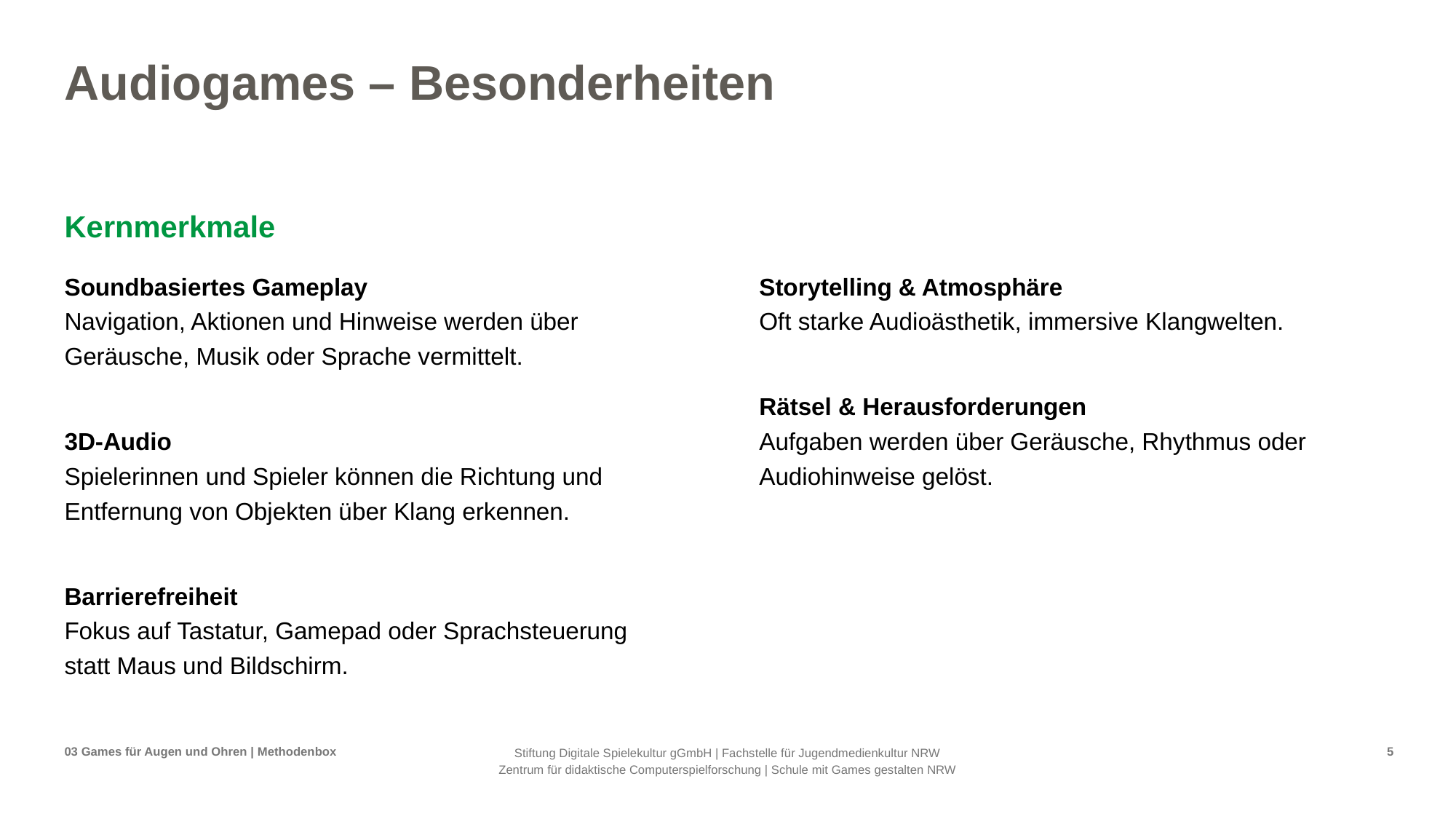

# Audiogames – Besonderheiten
Kernmerkmale

Soundbasiertes Gameplay
Navigation, Aktionen und Hinweise werden über
Geräusche, Musik oder Sprache vermittelt.
3D-Audio
Spielerinnen und Spieler können die Richtung und Entfernung von Objekten über Klang erkennen.
Barrierefreiheit
Fokus auf Tastatur, Gamepad oder Sprachsteuerung
statt Maus und Bildschirm.

Storytelling & Atmosphäre
Oft starke Audioästhetik, immersive Klangwelten.
Rätsel & Herausforderungen
Aufgaben werden über Geräusche, Rhythmus oder Audiohinweise gelöst.

03 Games für Augen und Ohren | Methodenbox
5